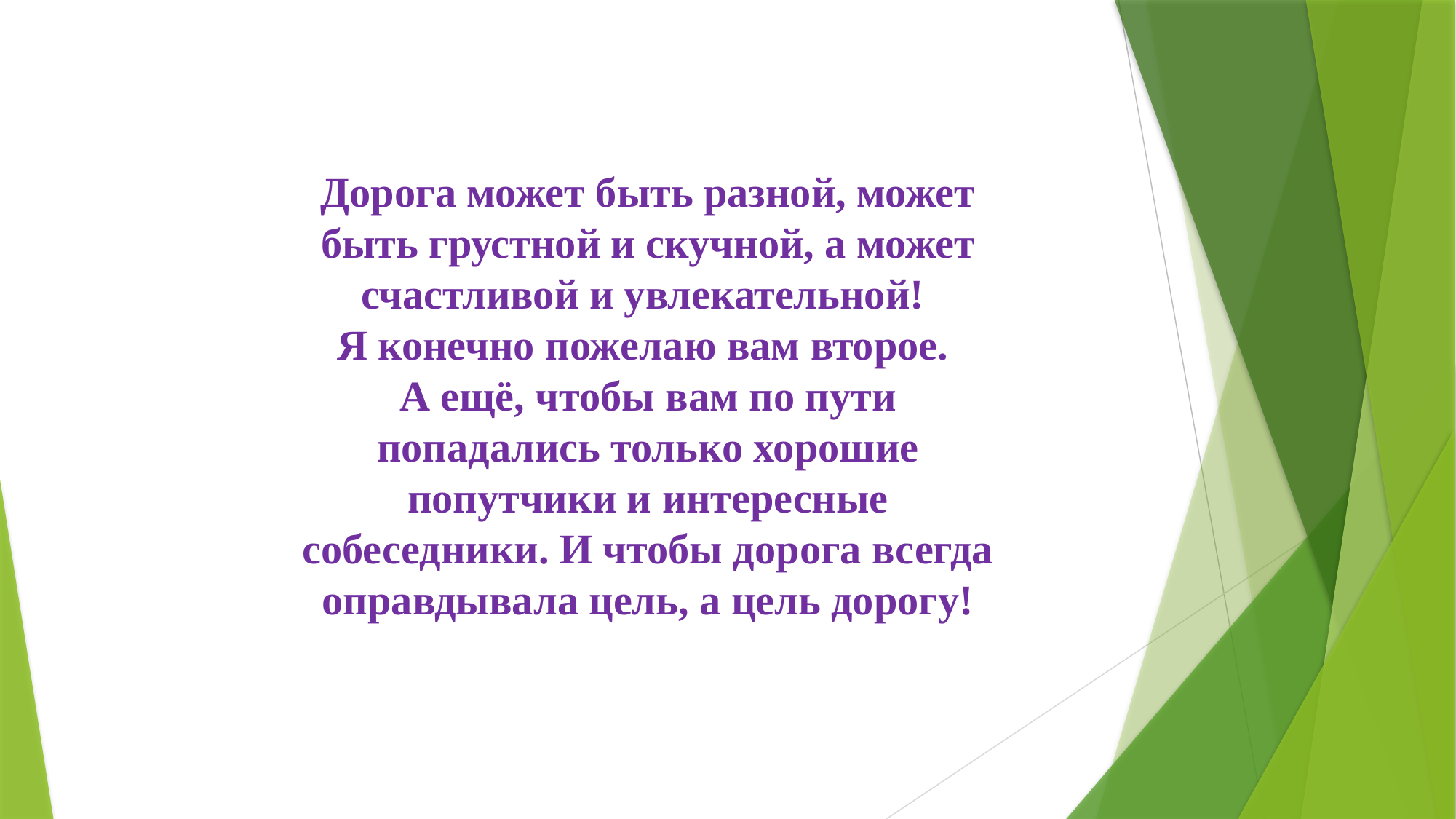

Дорога может быть разной, может быть грустной и скучной, а может счастливой и увлекательной!
Я конечно пожелаю вам второе.
А ещё, чтобы вам по пути попадались только хорошие попутчики и интересные собеседники. И чтобы дорога всегда оправдывала цель, а цель дорогу!